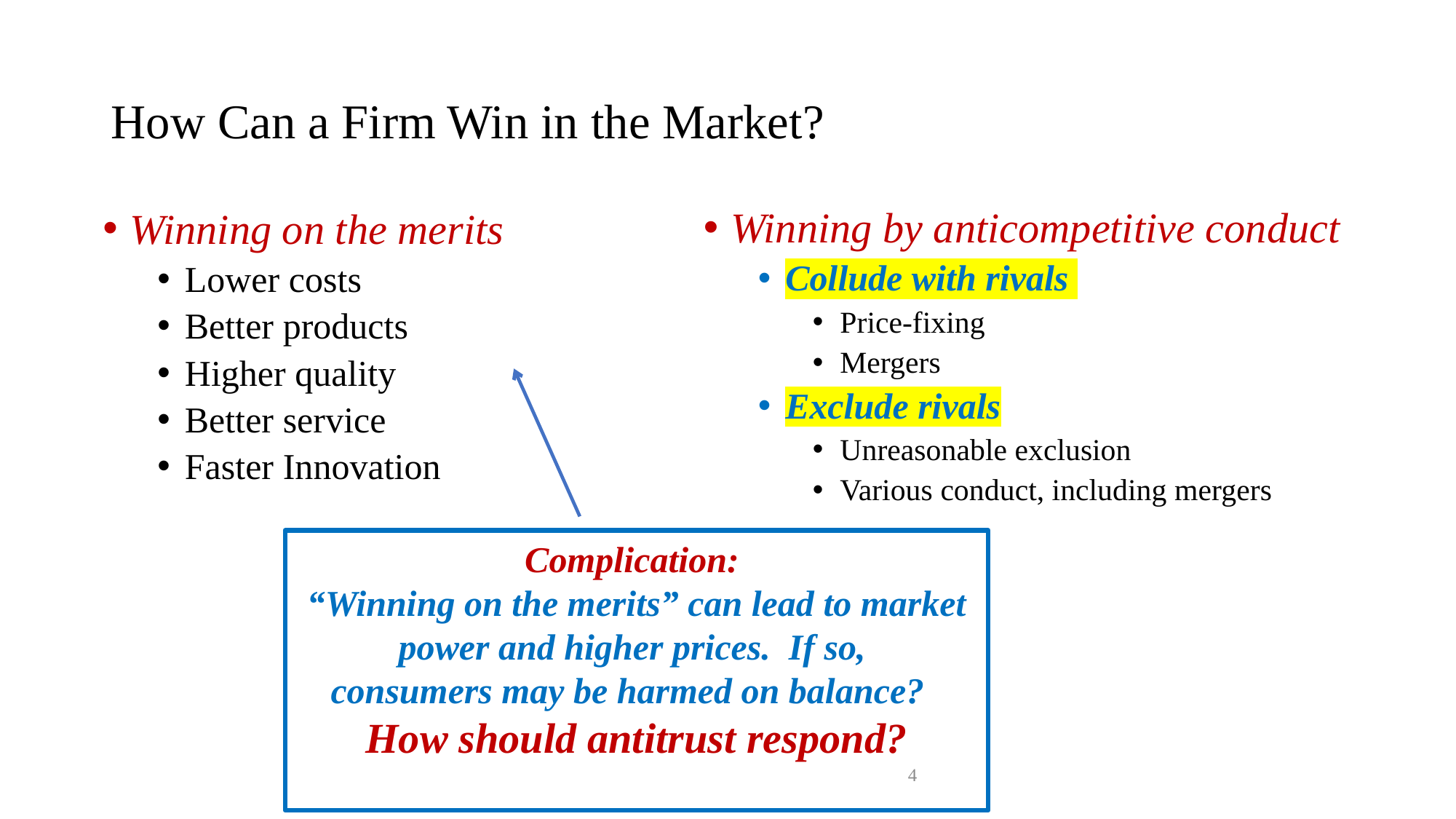

# How Can a Firm Win in the Market?
Winning by anticompetitive conduct
Collude with rivals
Price-fixing
Mergers
Exclude rivals
Unreasonable exclusion
Various conduct, including mergers
Winning on the merits
Lower costs
Better products
Higher quality
Better service
Faster Innovation
Complication:
“Winning on the merits” can lead to market power and higher prices.  If so,
consumers may be harmed on balance?
How should antitrust respond?

4